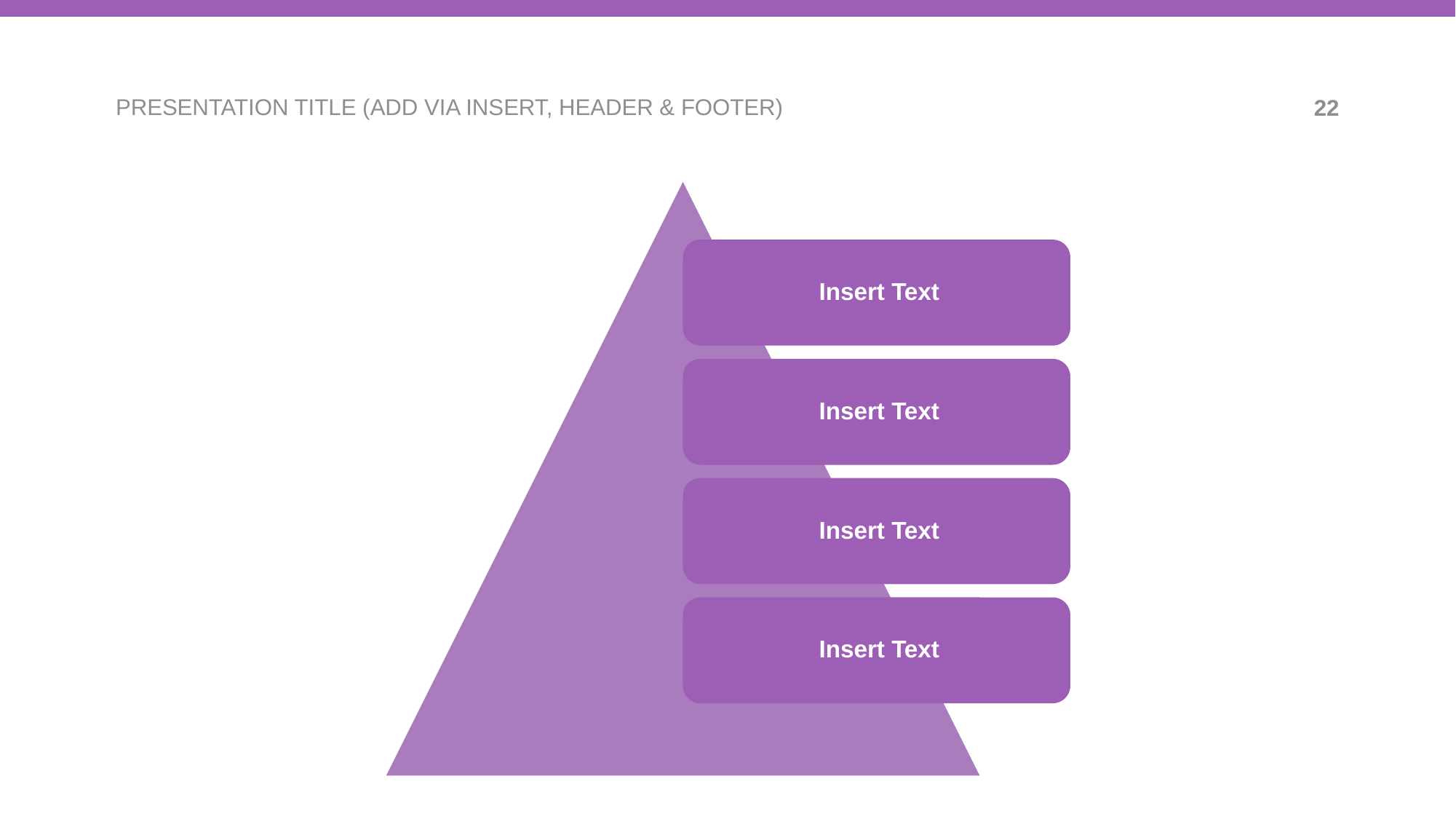

PRESENTATION TITLE (ADD VIA INSERT, HEADER & FOOTER)
22
Insert Text
Insert Text
Insert Text
Insert Text